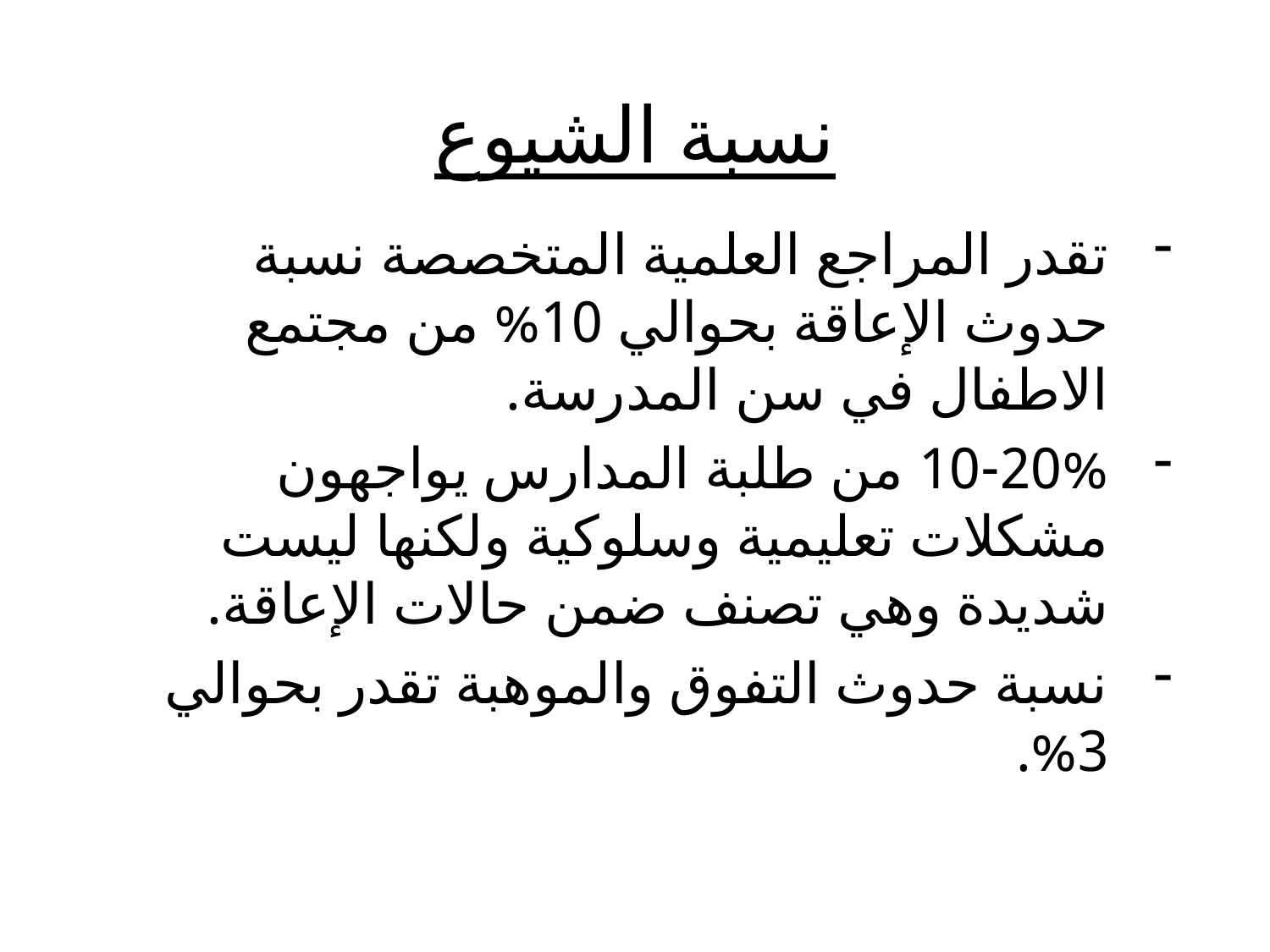

# نسبة الشيوع
تقدر المراجع العلمية المتخصصة نسبة حدوث الإعاقة بحوالي 10% من مجتمع الاطفال في سن المدرسة.
10-20% من طلبة المدارس يواجهون مشكلات تعليمية وسلوكية ولكنها ليست شديدة وهي تصنف ضمن حالات الإعاقة.
نسبة حدوث التفوق والموهبة تقدر بحوالي 3%.